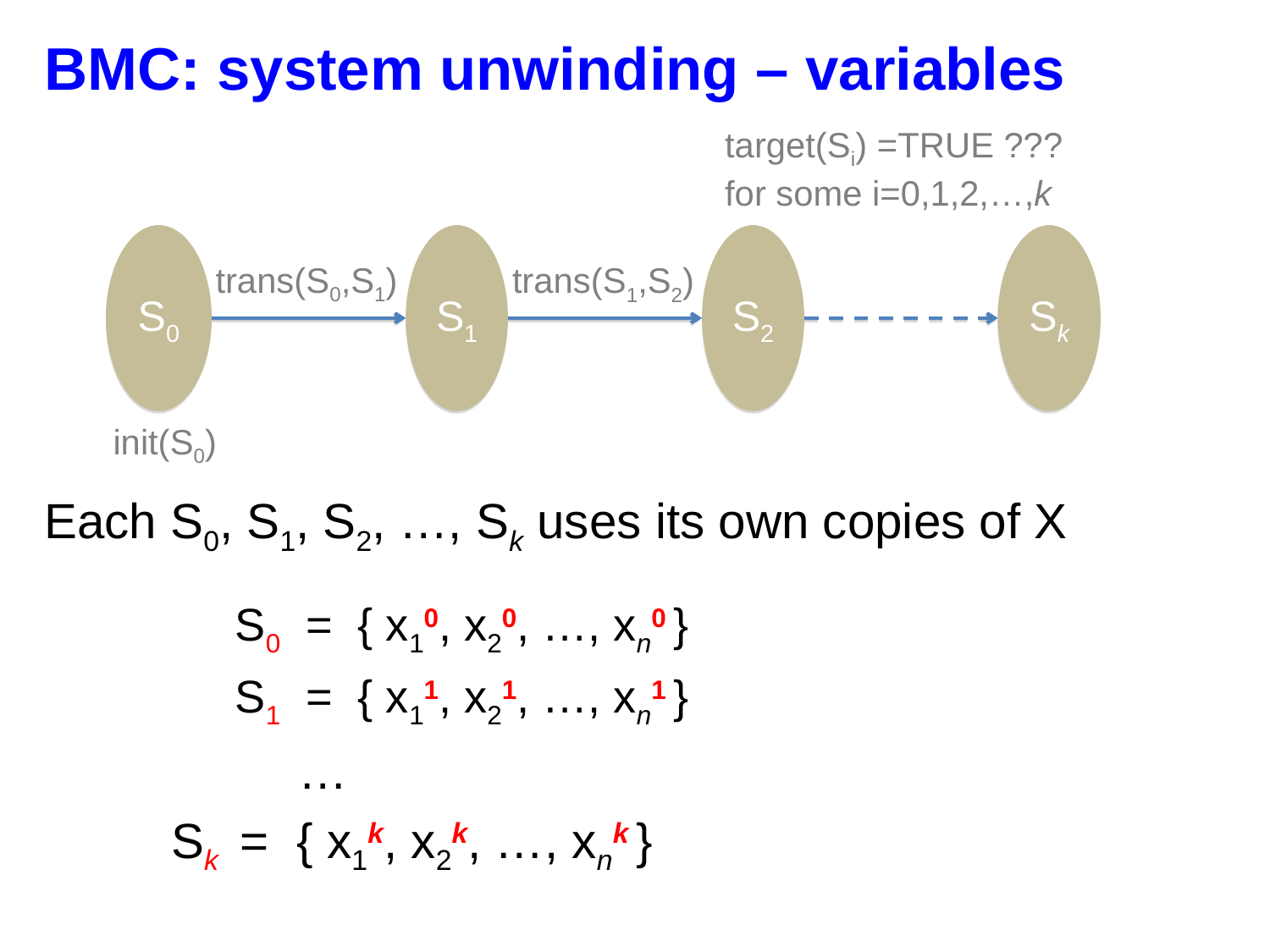

# BMC: system unwinding – variables
target(Si) =TRUE ???
for some i=0,1,2,…,k

Each S0, S1, S2, …, Sk uses its own copies of X

	S0  =  { x10, x20, …, xn0 }
	S1  =  { x11, x21, …, xn1 }
		…
      	Sk  =  { x1k, x2k, …, xnk }

S0
S1
S2
Sk
trans(S0,S1)
trans(S1,S2)
init(S0)